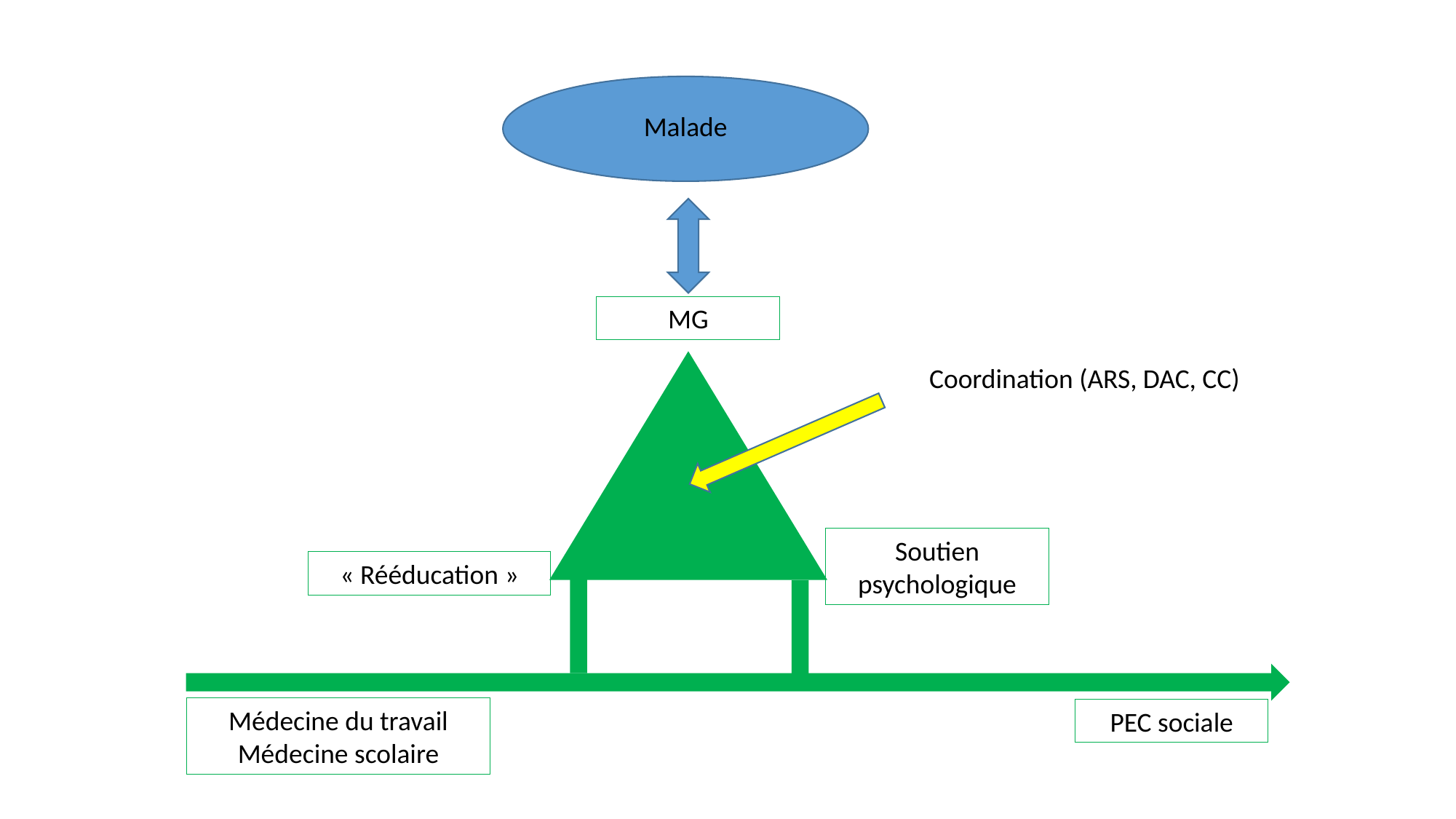

Malade

MG

Coordination (ARS, DAC, CC)

Soutien psychologique
« Rééducation »

Médecine du travail
Médecine scolaire
PEC sociale